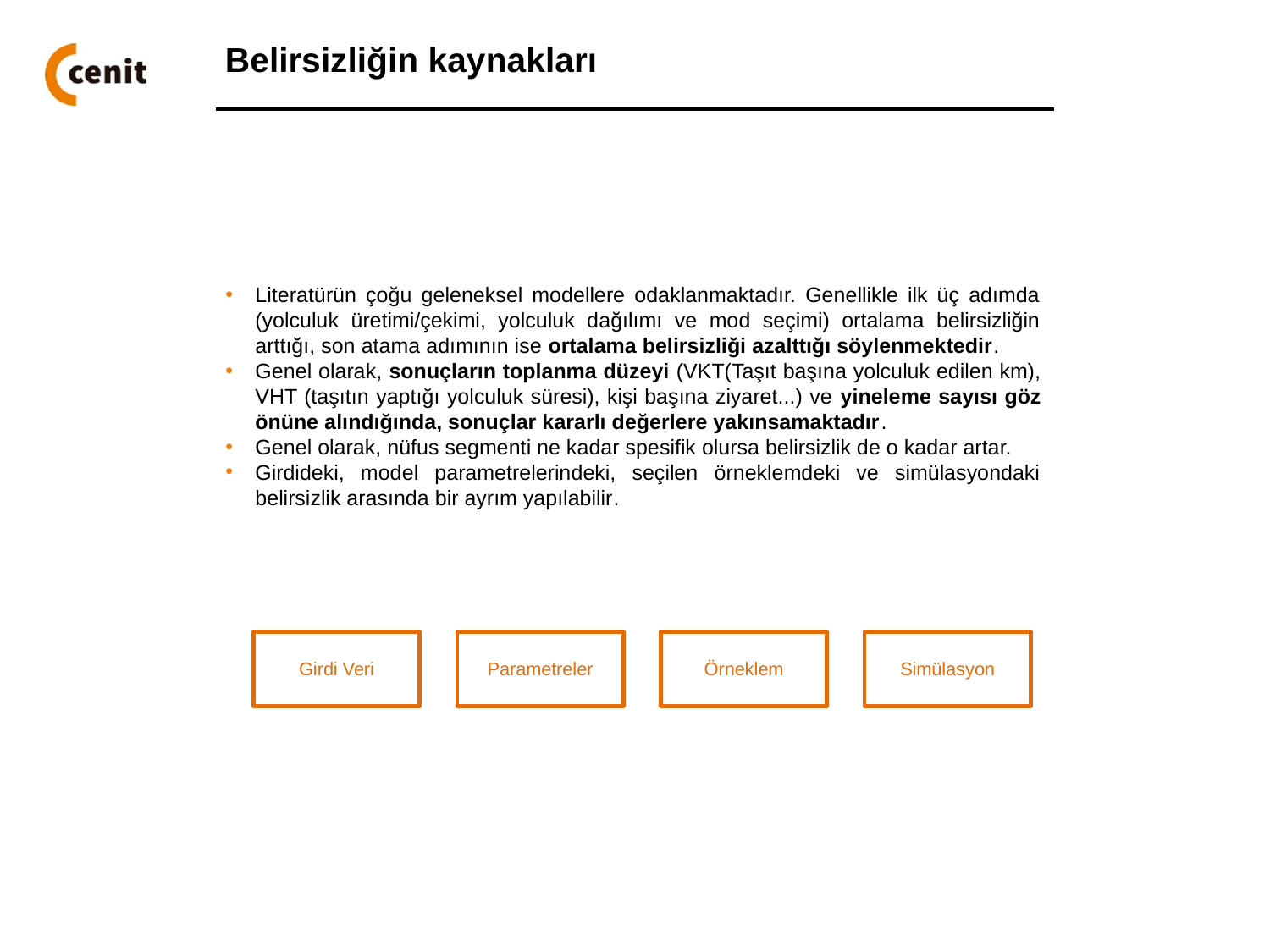

Belirsizliğin kaynakları
Literatürün çoğu geleneksel modellere odaklanmaktadır. Genellikle ilk üç adımda (yolculuk üretimi/çekimi, yolculuk dağılımı ve mod seçimi) ortalama belirsizliğin arttığı, son atama adımının ise ortalama belirsizliği azalttığı söylenmektedir.
Genel olarak, sonuçların toplanma düzeyi (VKT(Taşıt başına yolculuk edilen km), VHT (taşıtın yaptığı yolculuk süresi), kişi başına ziyaret...) ve yineleme sayısı göz önüne alındığında, sonuçlar kararlı değerlere yakınsamaktadır.
Genel olarak, nüfus segmenti ne kadar spesifik olursa belirsizlik de o kadar artar.
Girdideki, model parametrelerindeki, seçilen örneklemdeki ve simülasyondaki belirsizlik arasında bir ayrım yapılabilir.
Girdi Veri
Parametreler
Örneklem
Simülasyon